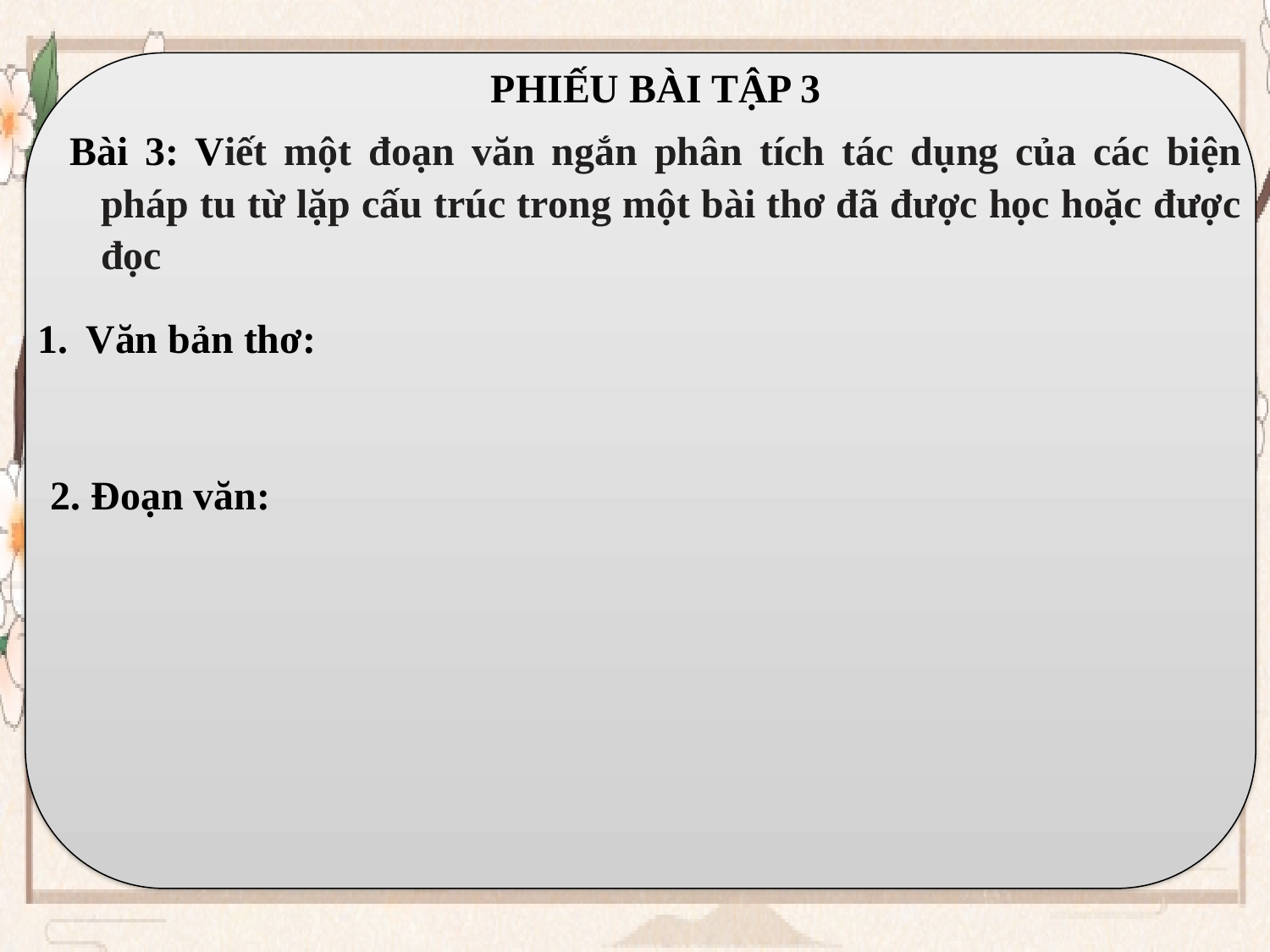

PHIẾU BÀI TẬP 3
Bài 3: Viết một đoạn văn ngắn phân tích tác dụng của các biện pháp tu từ lặp cấu trúc trong một bài thơ đã được học hoặc được đọc
Văn bản thơ:

	2. Đoạn văn: